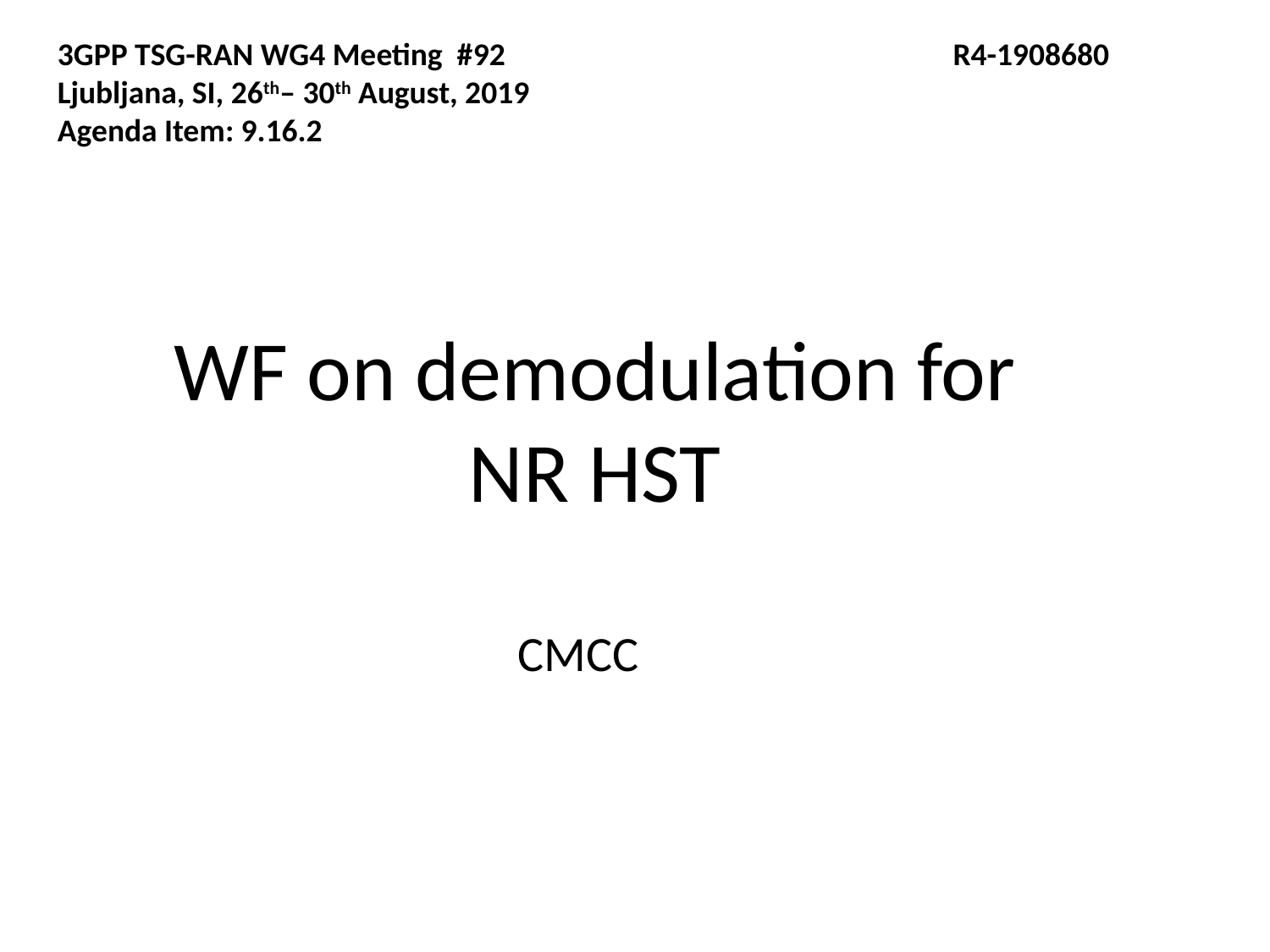

3GPP TSG-RAN WG4 Meeting  #92	                                                      R4-1908680
Ljubljana, SI, 26th– 30th August, 2019
Agenda Item: 9.16.2
WF on demodulation for NR HST
CMCC